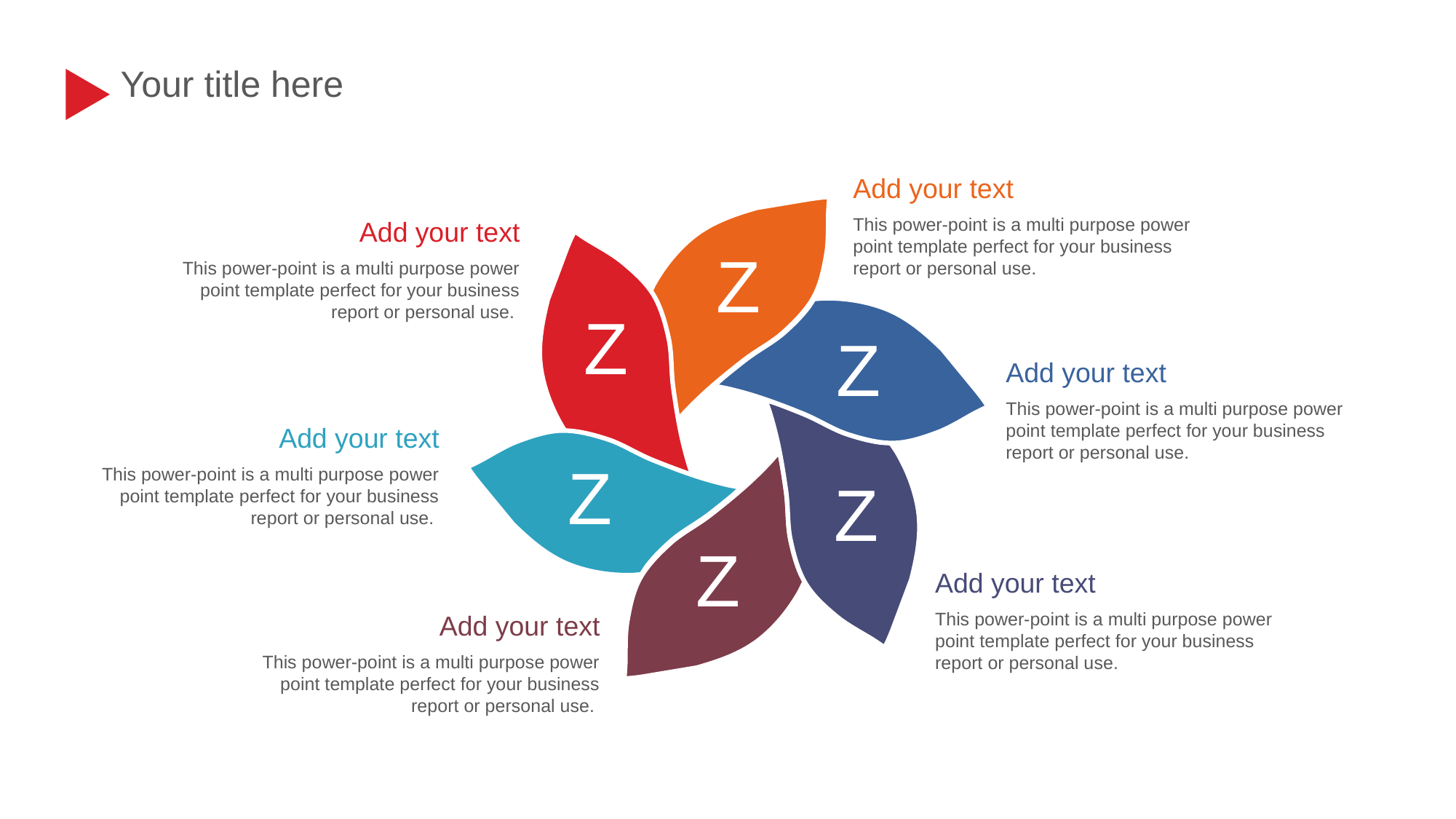

Your title here

Add your text
This power-point is a multi purpose power point template perfect for your business report or personal use.

Add your text
This power-point is a multi purpose power point template perfect for your business report or personal use.
Z
Z
Z
Add your text
This power-point is a multi purpose power point template perfect for your business report or personal use.
Add your text
This power-point is a multi purpose power point template perfect for your business report or personal use.
Z
Z
Z
Add your text
This power-point is a multi purpose power point template perfect for your business report or personal use.
Add your text
This power-point is a multi purpose power point template perfect for your business report or personal use.